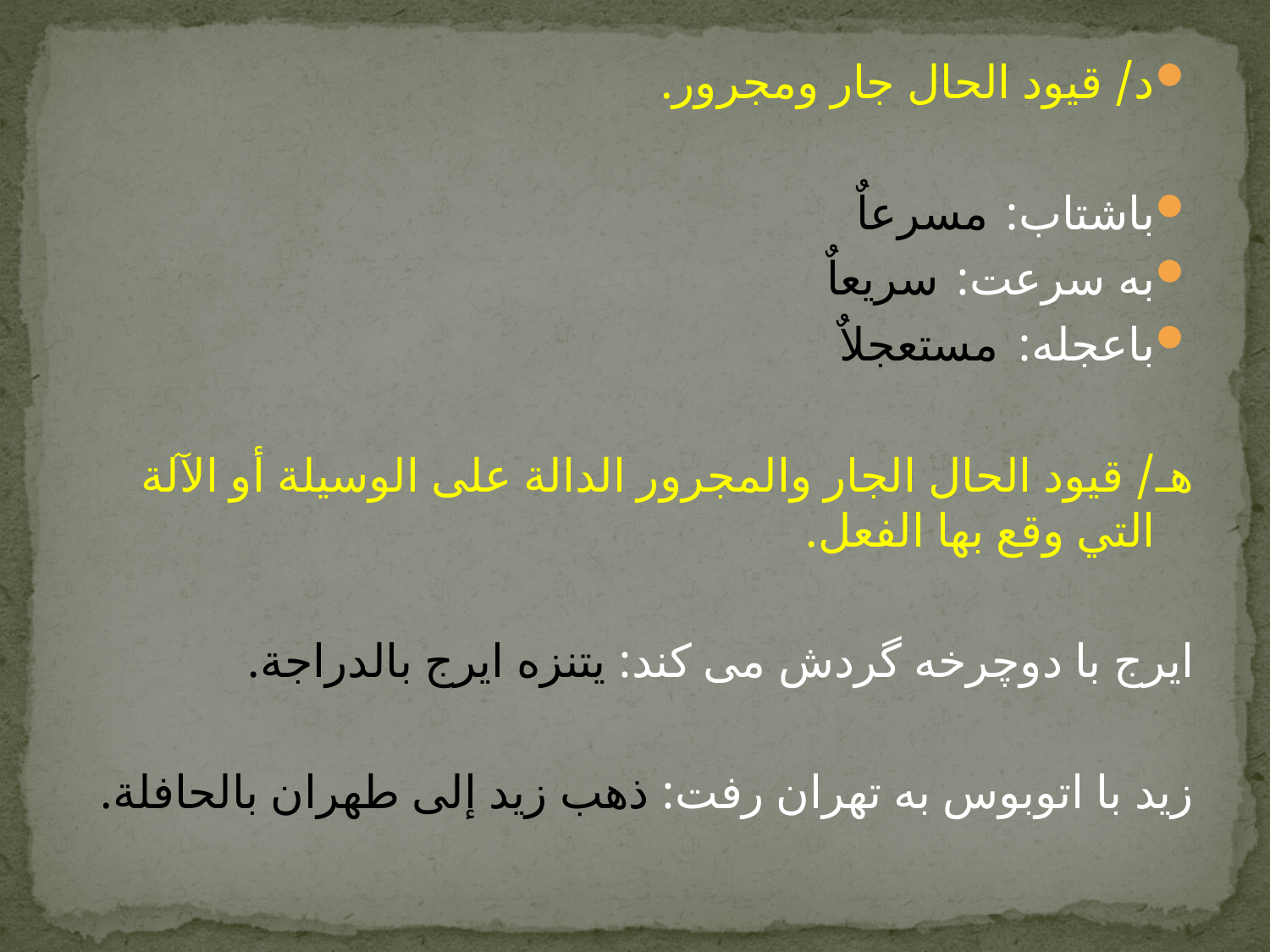

د/ قيود الحال جار ومجرور.

باشتاب: مسرعاٌ
به سرعت: سریعاٌ
باعجله: مستعجلاٌ

هـ/ قيود الحال الجار والمجرور الدالة على الوسيلة أو الآلة التي وقع بها الفعل.

ايرج با دوچرخه گردش می کند: يتنزه ايرج بالدراجة.

زید با اتوبوس به تهران رفت: ذهب زيد إلى طهران بالحافلة.